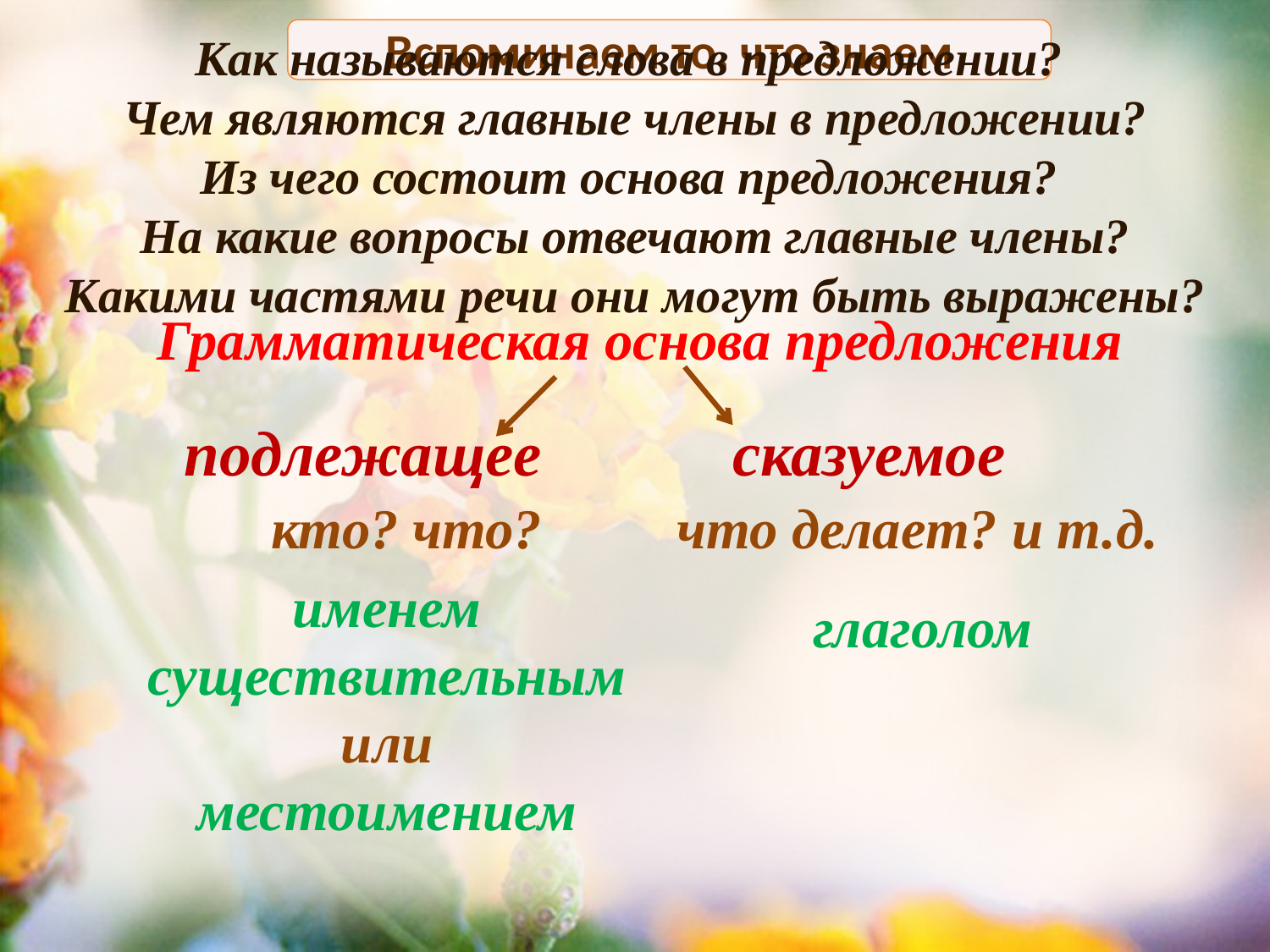

Как называются слова в предложении?
Чем являются главные члены в предложении?
Из чего состоит основа предложения?
На какие вопросы отвечают главные члены?
Какими частями речи они могут быть выражены?
Вспоминаем то, что знаем
Грамматическая основа предложения
подлежащее            сказуемое
кто? что?
что делает? и т.д.
именем существительным
или
местоимением
глаголом